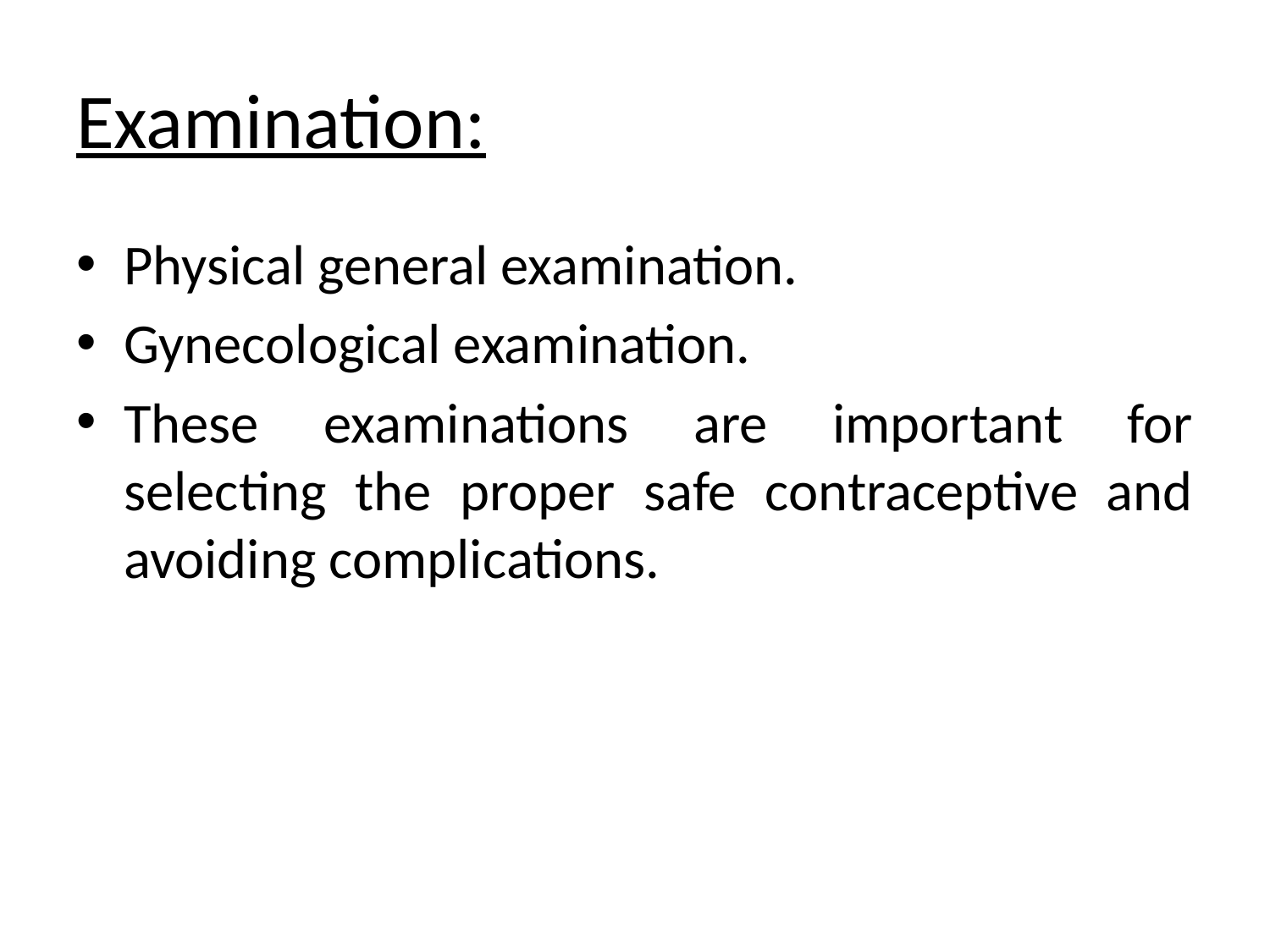

# Examination:
Physical general examination.
Gynecological examination.
These examinations are important for selecting the proper safe contraceptive and avoiding complications.